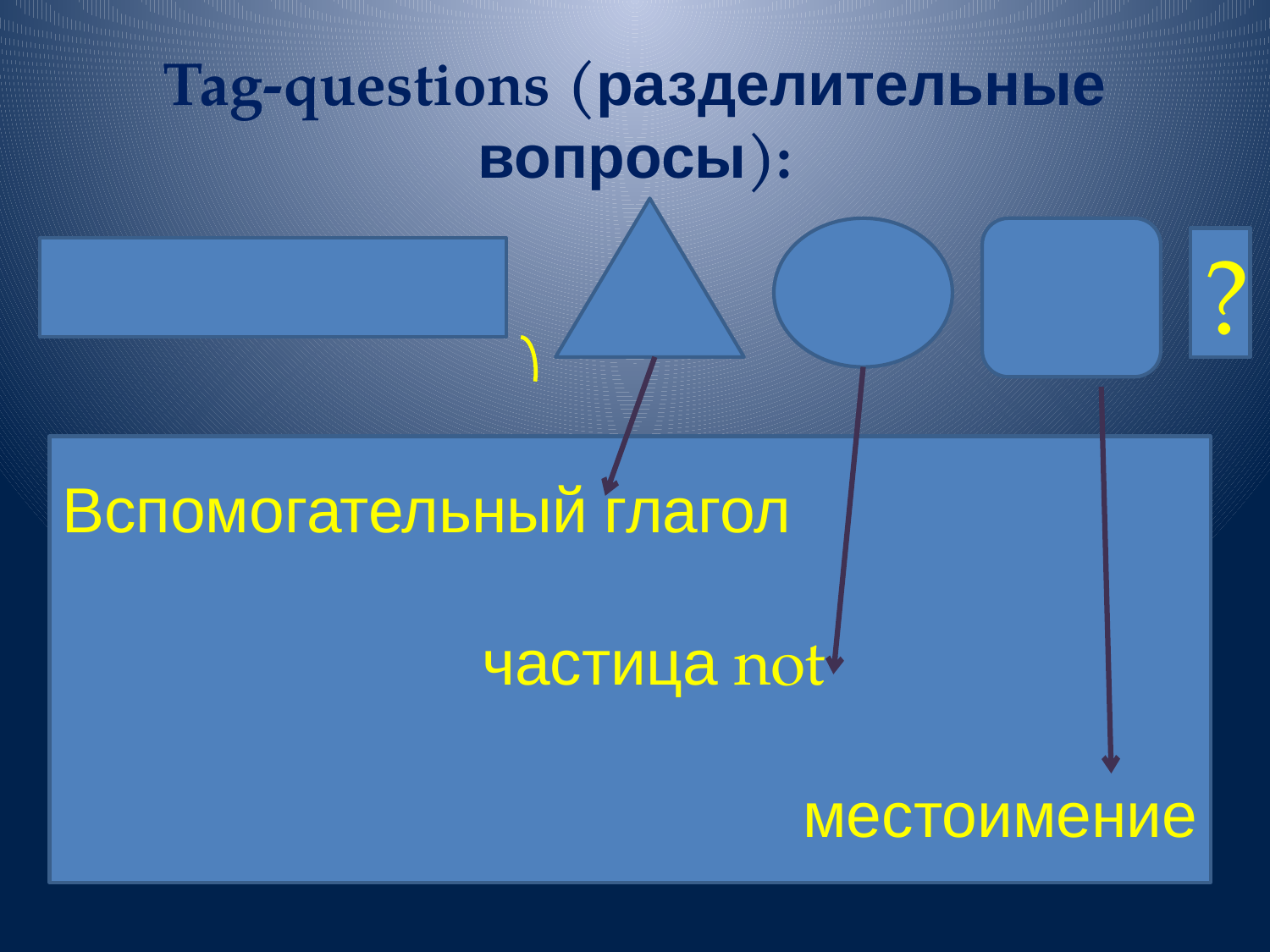

# Tag-questions (разделительные вопросы):

?

Вспомогательный глагол

    частица not

местоимение